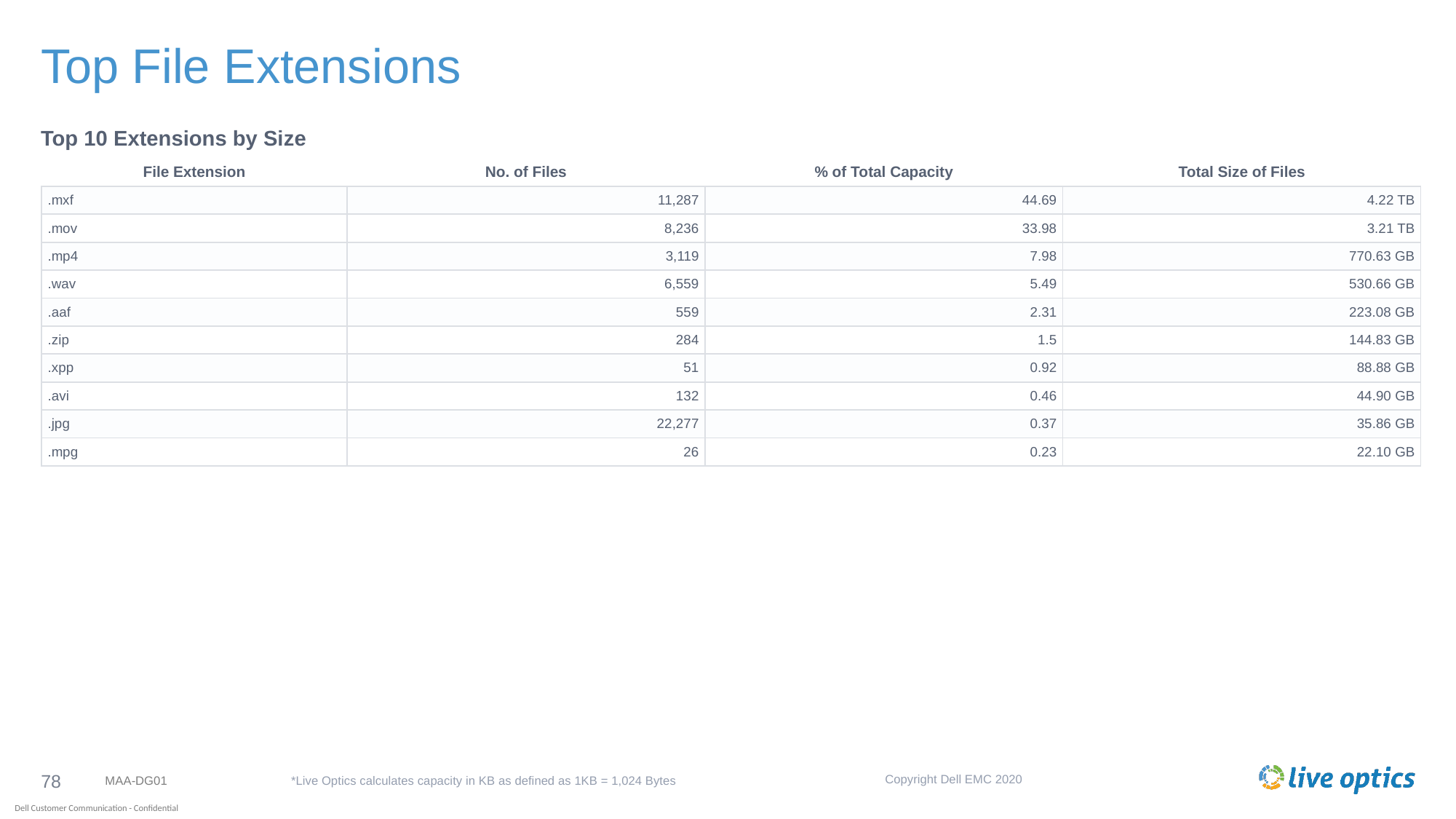

# Top File Extensions
Top 10 Extensions by Size
| File Extension | No. of Files | % of Total Capacity | Total Size of Files |
| --- | --- | --- | --- |
| .mxf | 11,287 | 44.69 | 4.22 TB |
| .mov | 8,236 | 33.98 | 3.21 TB |
| .mp4 | 3,119 | 7.98 | 770.63 GB |
| .wav | 6,559 | 5.49 | 530.66 GB |
| .aaf | 559 | 2.31 | 223.08 GB |
| .zip | 284 | 1.5 | 144.83 GB |
| .xpp | 51 | 0.92 | 88.88 GB |
| .avi | 132 | 0.46 | 44.90 GB |
| .jpg | 22,277 | 0.37 | 35.86 GB |
| .mpg | 26 | 0.23 | 22.10 GB |